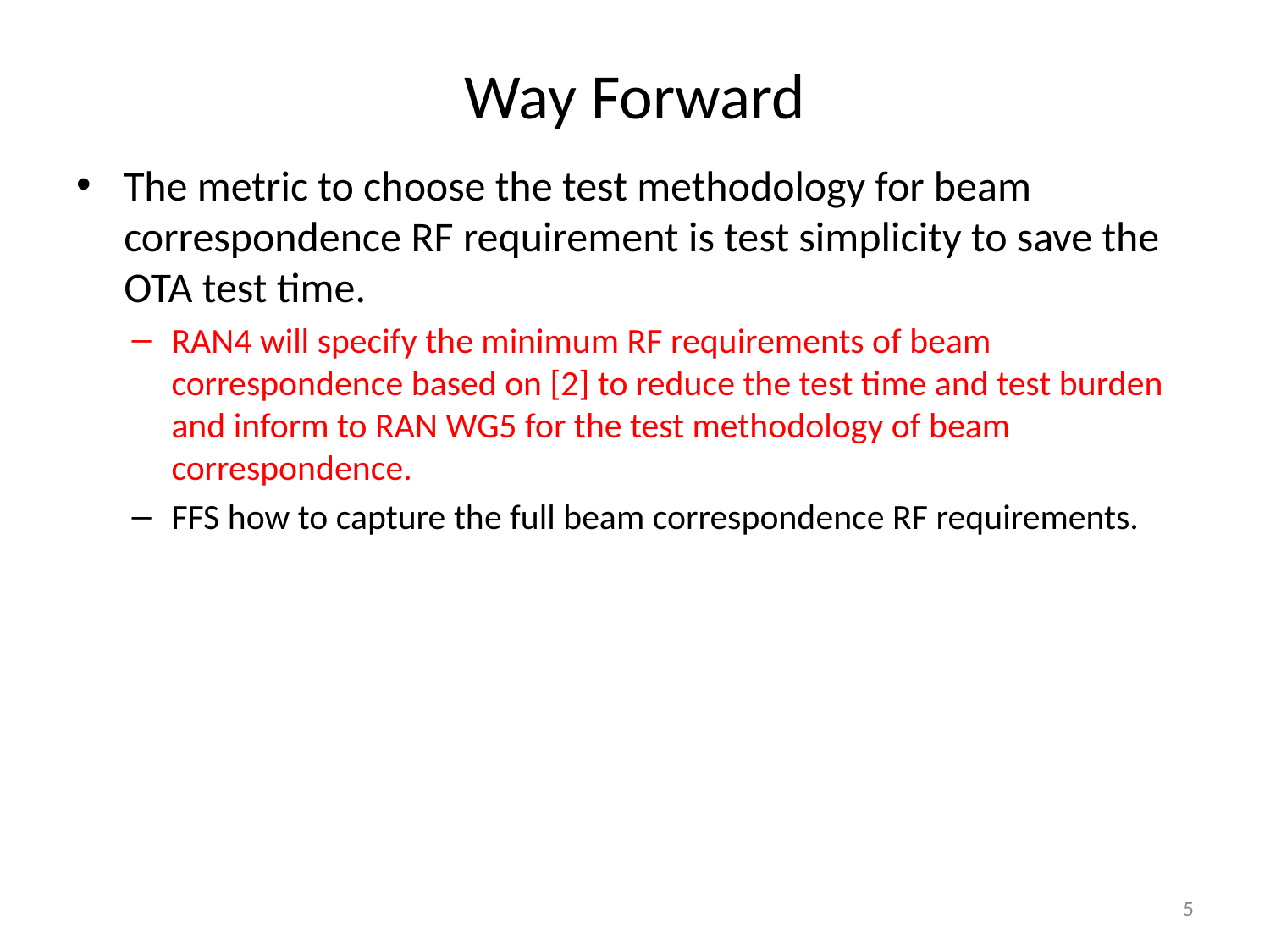

# Way Forward
The metric to choose the test methodology for beam correspondence RF requirement is test simplicity to save the OTA test time.
RAN4 will specify the minimum RF requirements of beam correspondence based on [2] to reduce the test time and test burden and inform to RAN WG5 for the test methodology of beam correspondence.
FFS how to capture the full beam correspondence RF requirements.

5